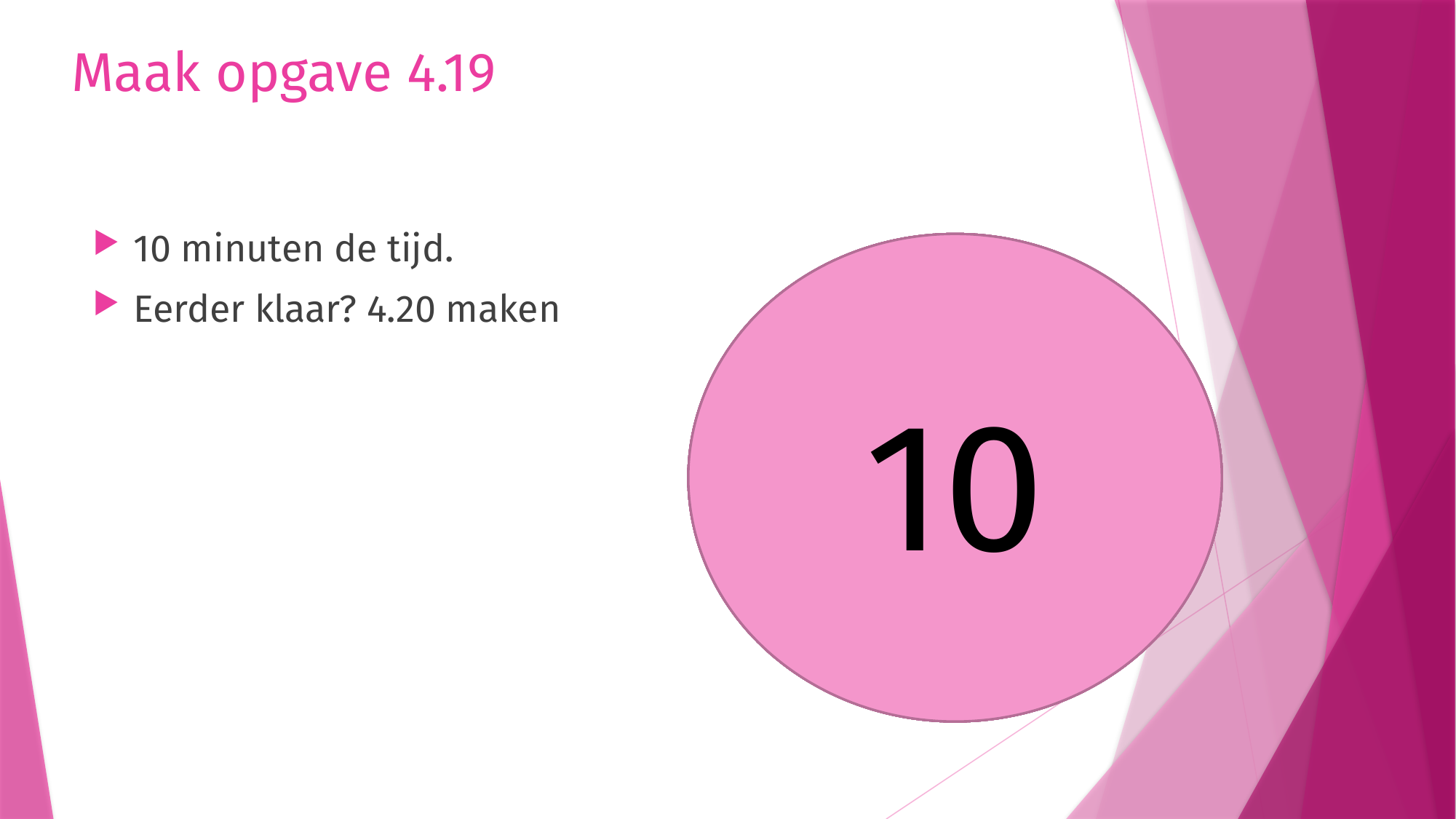

# Maak opgave 4.19
10 minuten de tijd.
Eerder klaar? 4.20 maken

10
8
9
5
6
7
4
3
1
2